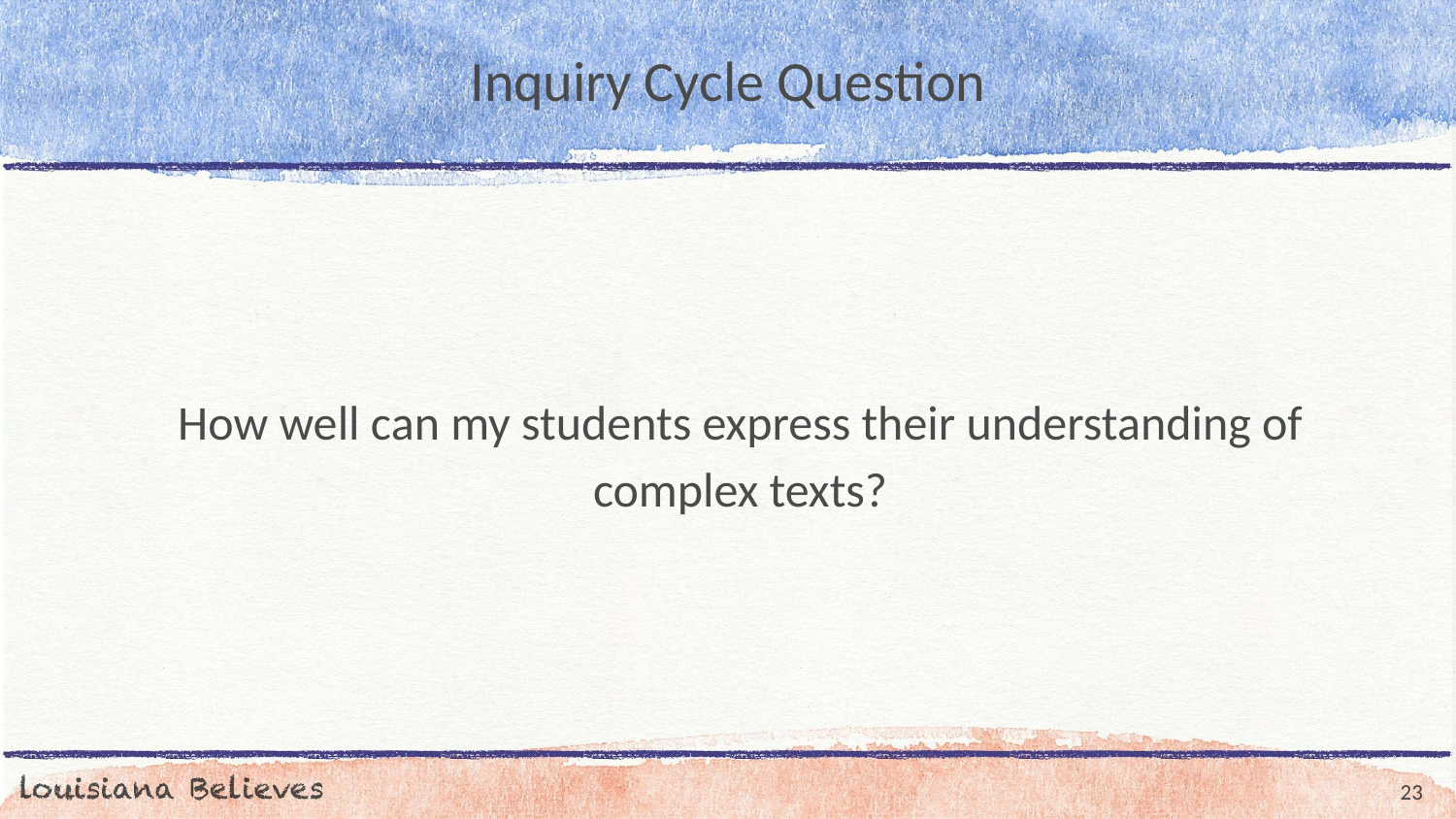

# Inquiry Cycle Question
How well can my students express their understanding of
 complex texts?